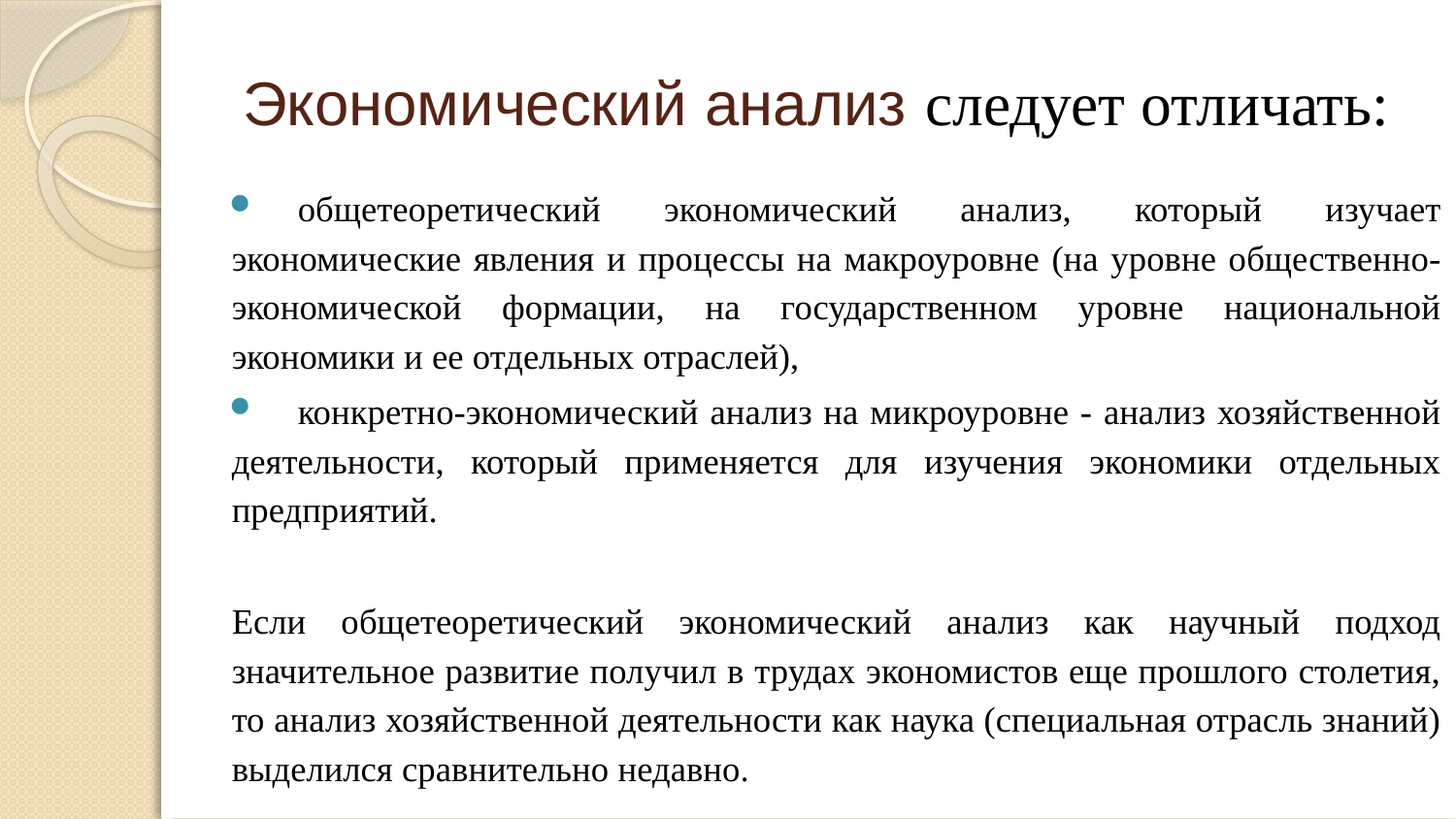

# Экономический анализ следует отличать:
общетеоретический экономический анализ, который изучает экономические явления и процессы на макроуровне (на уровне общественно-экономической формации, на государственном уровне национальной экономики и ее отдельных отраслей),
конкретно-экономический анализ на микроуровне - анализ хозяйственной деятельности, который применяется для изучения экономики отдельных предприятий.

Если общетеоретический экономический анализ как научный подход значительное развитие получил в трудах экономистов еще прошлого столетия, то анализ хозяйственной деятельности как наука (специальная отрасль знаний) выделился сравнительно недавно.